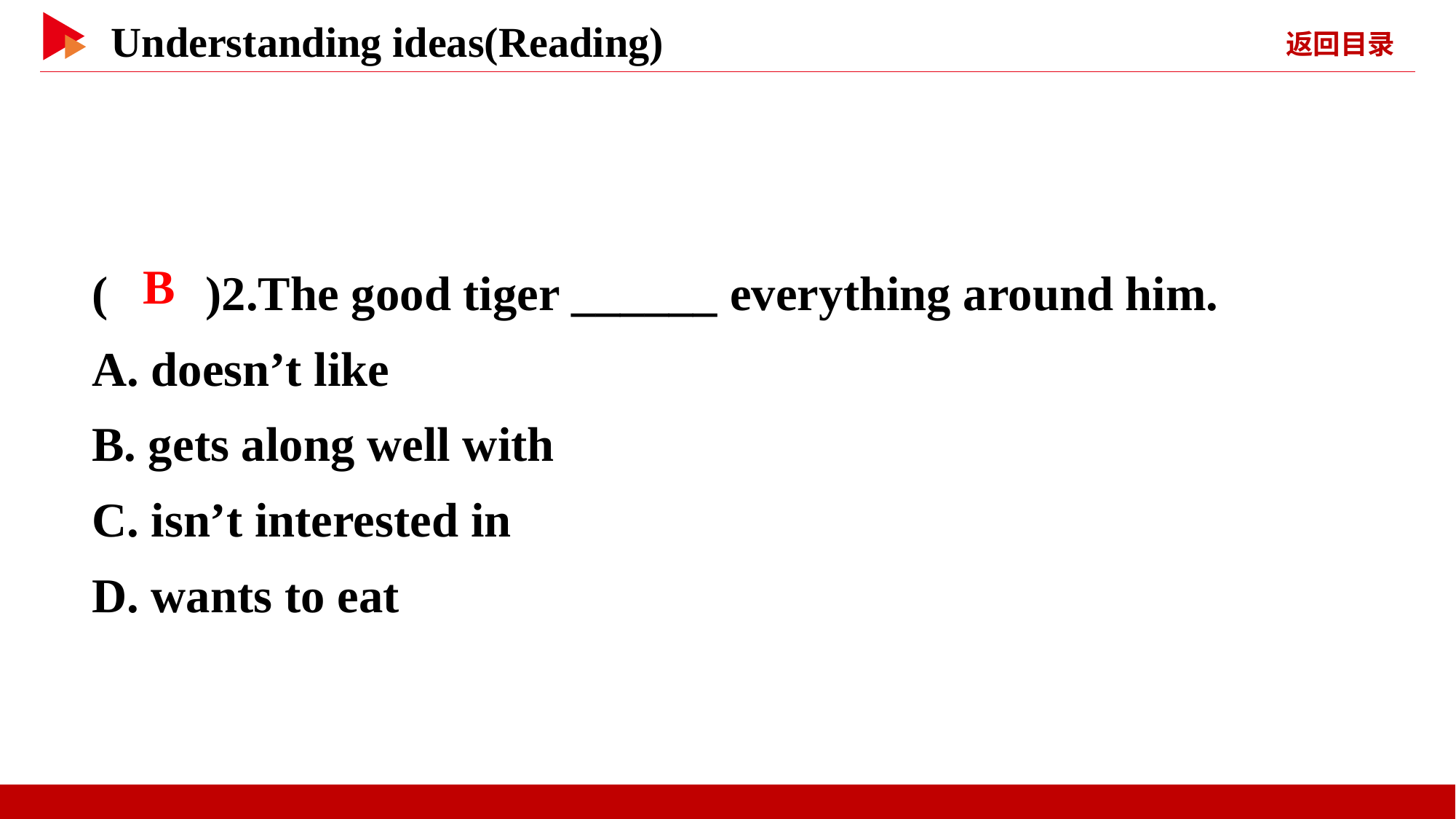

(        )2.The good tiger ______ everything around him.
A. doesn’t like
B. gets along well with
C. isn’t interested in
D. wants to eat
   B